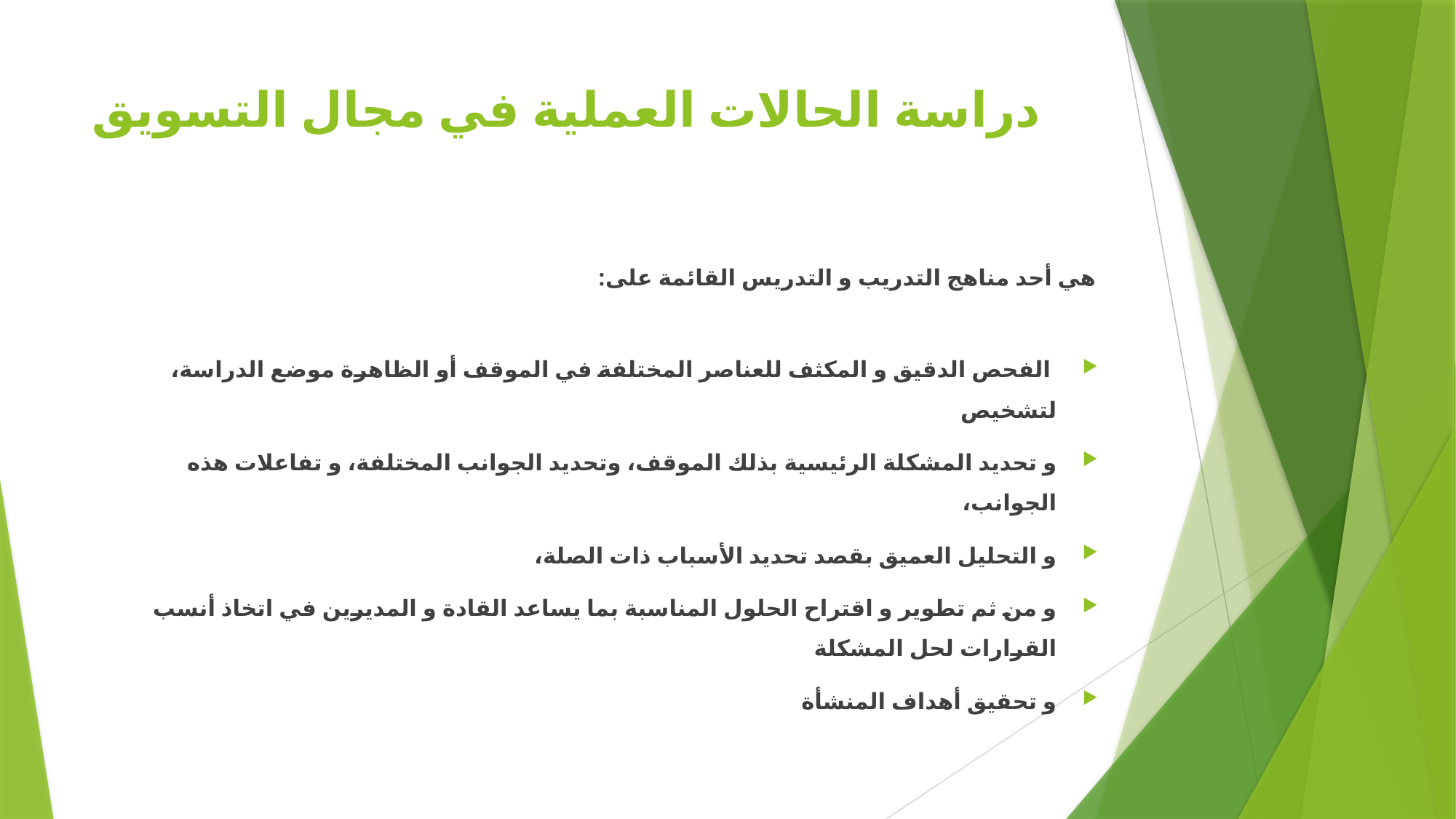

# دراسة الحالات العملية في مجال التسويق
هي أحد مناهج التدريب و التدريس القائمة على:

 الفحص الدقيق و المكثف للعناصر المختلفة في الموقف أو الظاهرة موضع الدراسة، لتشخيص
و تحديد المشكلة الرئيسية بذلك الموقف، وتحديد الجوانب المختلفة، و تفاعلات هذه الجوانب،
و التحليل العميق بقصد تحديد الأسباب ذات الصلة،
و من ثم تطوير و اقتراح الحلول المناسبة بما يساعد القادة و المديرين في اتخاذ أنسب القرارات لحل المشكلة
و تحقيق أهداف المنشأة